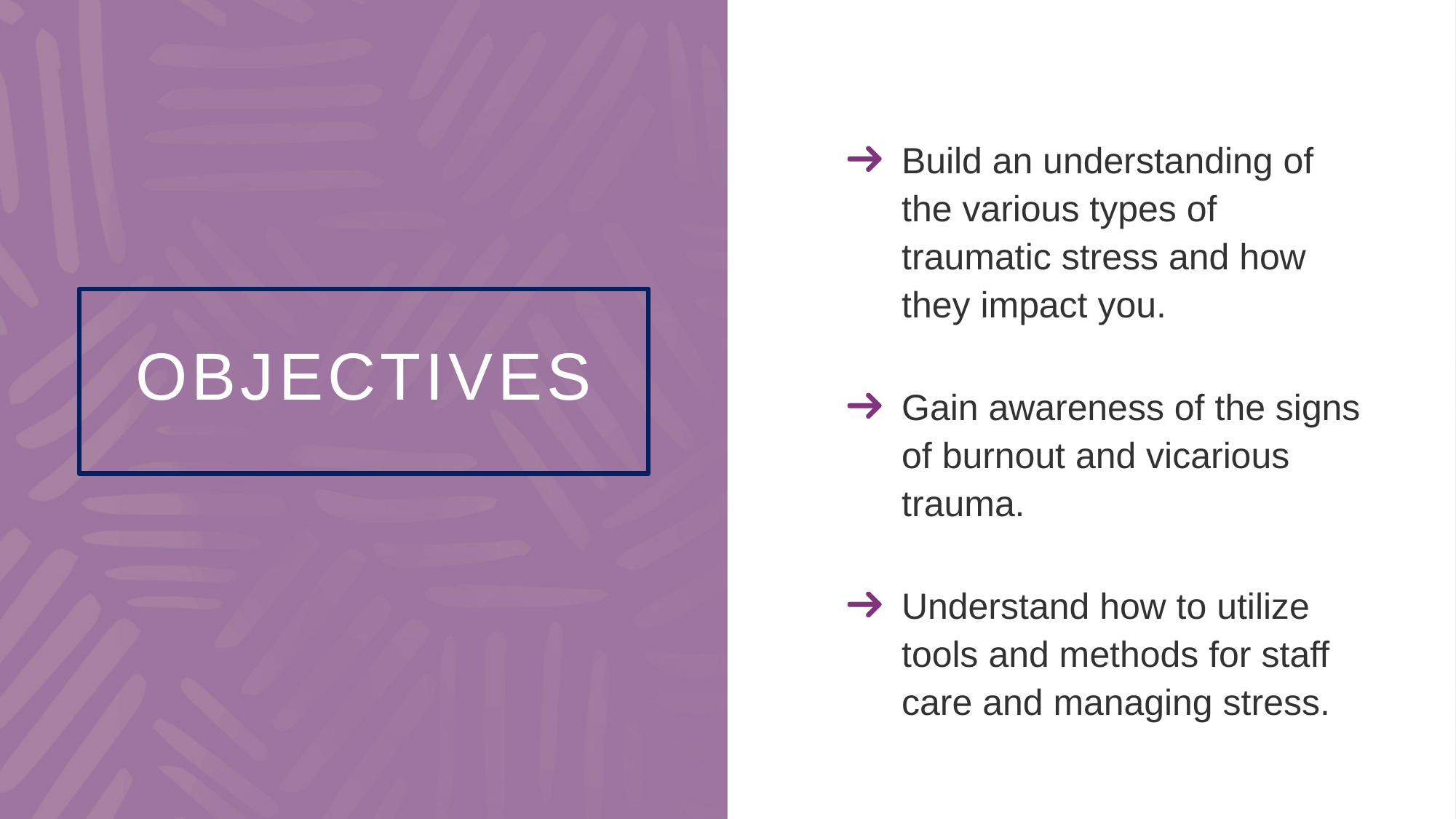

Build an understanding of the various types of traumatic stress and how they impact you.
Gain awareness of the signs of burnout and vicarious trauma.
Understand how to utilize tools and methods for staff care and managing stress.
# objectives